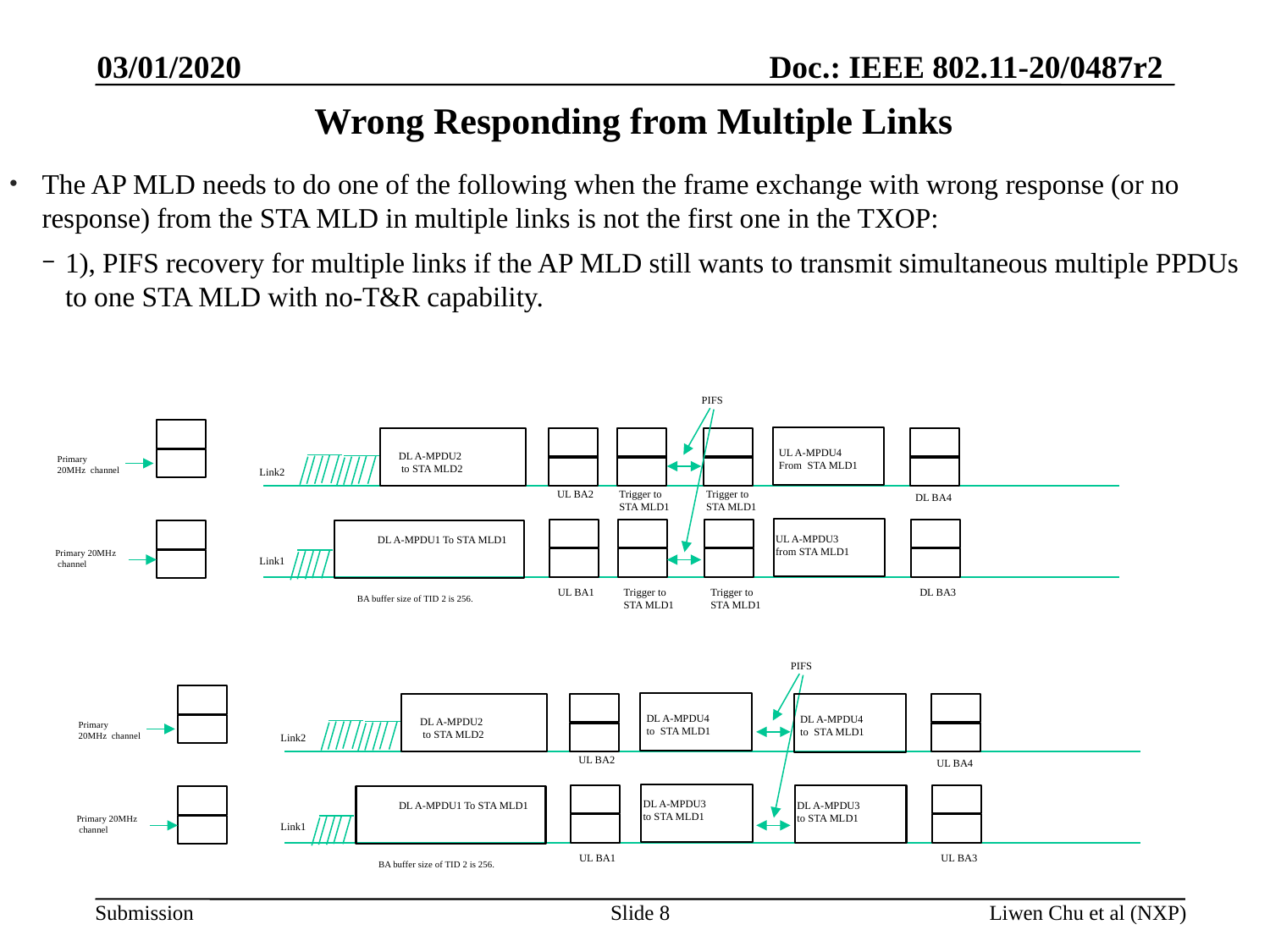

03/01/2020
# Wrong Responding from Multiple Links
The AP MLD needs to do one of the following when the frame exchange with wrong response (or no response) from the STA MLD in multiple links is not the first one in the TXOP:
1), PIFS recovery for multiple links if the AP MLD still wants to transmit simultaneous multiple PPDUs to one STA MLD with no-T&R capability.

PIFS

UL A-MPDU4
From  STA MLD1
DL A-MPDU2
 to STA MLD2
Primary
20MHz  channel

Link2
UL BA2
Trigger to
STA MLD1
Trigger to
STA MLD1
DL BA4

UL A-MPDU3
from STA MLD1
DL A-MPDU1 To STA MLD1
Primary 20MHz
 channel

Link1

UL BA1
Trigger to
STA MLD1
Trigger to
STA MLD1
DL BA3
BA buffer size of TID 2 is 256.
PIFS

DL A-MPDU4
to  STA MLD1
DL A-MPDU4
to  STA MLD1
DL A-MPDU2
 to STA MLD2
Primary
20MHz  channel

Link2
UL BA2
UL BA4

DL A-MPDU3
to STA MLD1
DL A-MPDU1 To STA MLD1
DL A-MPDU3
to STA MLD1
Primary 20MHz
 channel

Link1

UL BA1
UL BA3
BA buffer size of TID 2 is 256.
Slide 8
Liwen Chu et al (NXP)